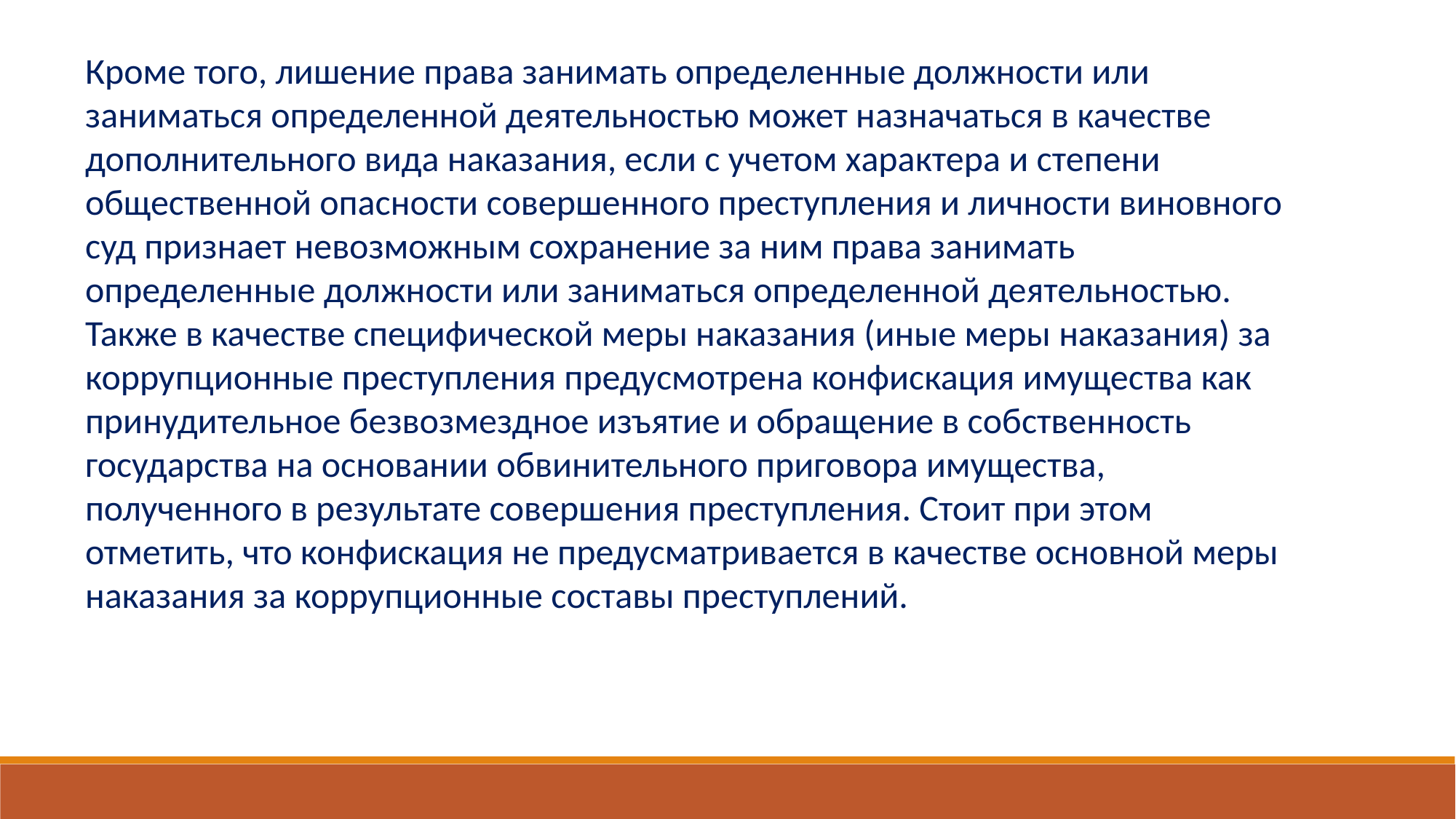

Кроме того, лишение права занимать определенные должности или заниматься определенной деятельностью может назначаться в качестве дополнительного вида наказания, если с учетом характера и степени общественной опасности совершенного преступления и личности виновного суд признает невозможным сохранение за ним права занимать определенные должности или заниматься определенной деятельностью. Также в качестве специфической меры наказания (иные меры наказания) за коррупционные преступления предусмотрена конфискация имущества как принудительное безвозмездное изъятие и обращение в собственность государства на основании обвинительного приговора имущества, полученного в результате совершения преступления. Стоит при этом отметить, что конфискация не предусматривается в качестве основной меры наказания за коррупционные составы преступлений.